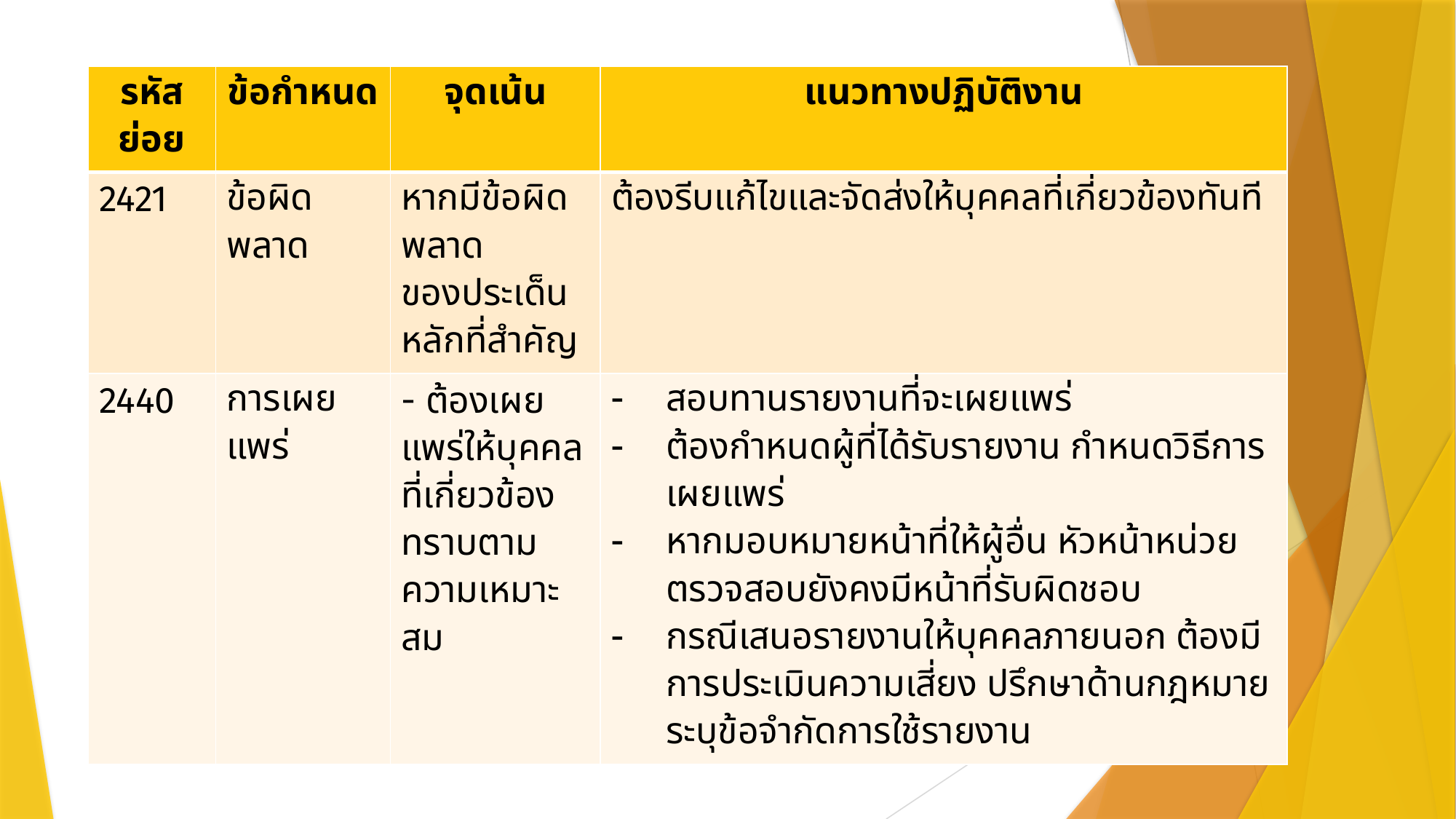

| รหัสย่อย | ข้อกำหนด | จุดเน้น | แนวทางปฏิบัติงาน |
| --- | --- | --- | --- |
| 2421 | ข้อผิดพลาด | หากมีข้อผิดพลาด ของประเด็นหลักที่สำคัญ | ต้องรีบแก้ไขและจัดส่งให้บุคคลที่เกี่ยวข้องทันที |
| 2440 | การเผยแพร่ | - ต้องเผยแพร่ให้บุคคลที่เกี่ยวข้องทราบตามความเหมาะสม | สอบทานรายงานที่จะเผยแพร่ ต้องกำหนดผู้ที่ได้รับรายงาน กำหนดวิธีการเผยแพร่ หากมอบหมายหน้าที่ให้ผู้อื่น หัวหน้าหน่วยตรวจสอบยังคงมีหน้าที่รับผิดชอบ กรณีเสนอรายงานให้บุคคลภายนอก ต้องมีการประเมินความเสี่ยง ปรึกษาด้านกฎหมาย ระบุข้อจำกัดการใช้รายงาน |